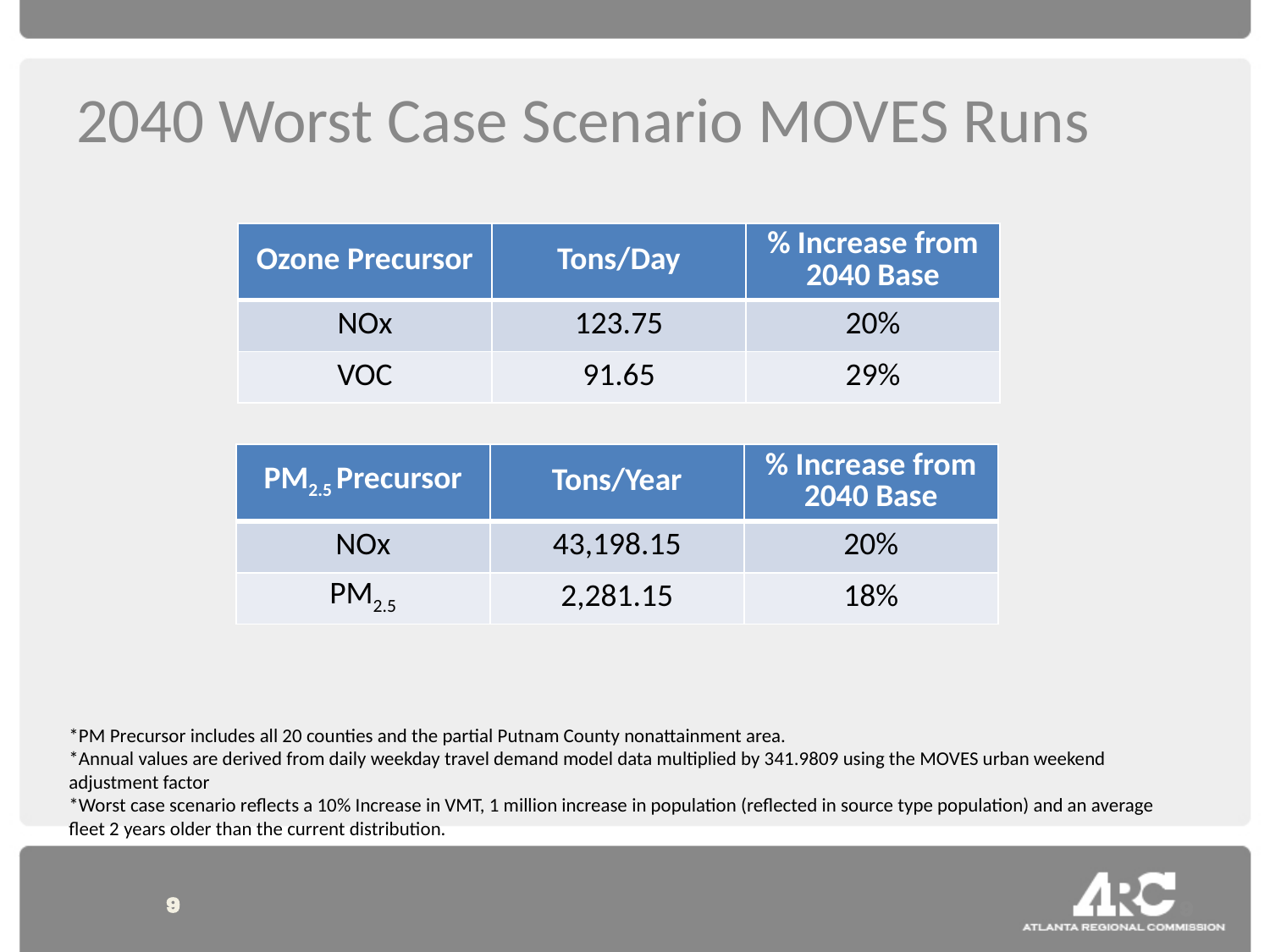

# 2040 Worst Case Scenario MOVES Runs
| Ozone Precursor | Tons/Day | % Increase from 2040 Base |
| --- | --- | --- |
| NOx | 123.75 | 20% |
| VOC | 91.65 | 29% |
| PM2.5 Precursor | Tons/Year | % Increase from 2040 Base |
| --- | --- | --- |
| NOx | 43,198.15 | 20% |
| PM2.5 | 2,281.15 | 18% |
*PM Precursor includes all 20 counties and the partial Putnam County nonattainment area.
*Annual values are derived from daily weekday travel demand model data multiplied by 341.9809 using the MOVES urban weekend adjustment factor
*Worst case scenario reflects a 10% Increase in VMT, 1 million increase in population (reflected in source type population) and an average fleet 2 years older than the current distribution.
9
9